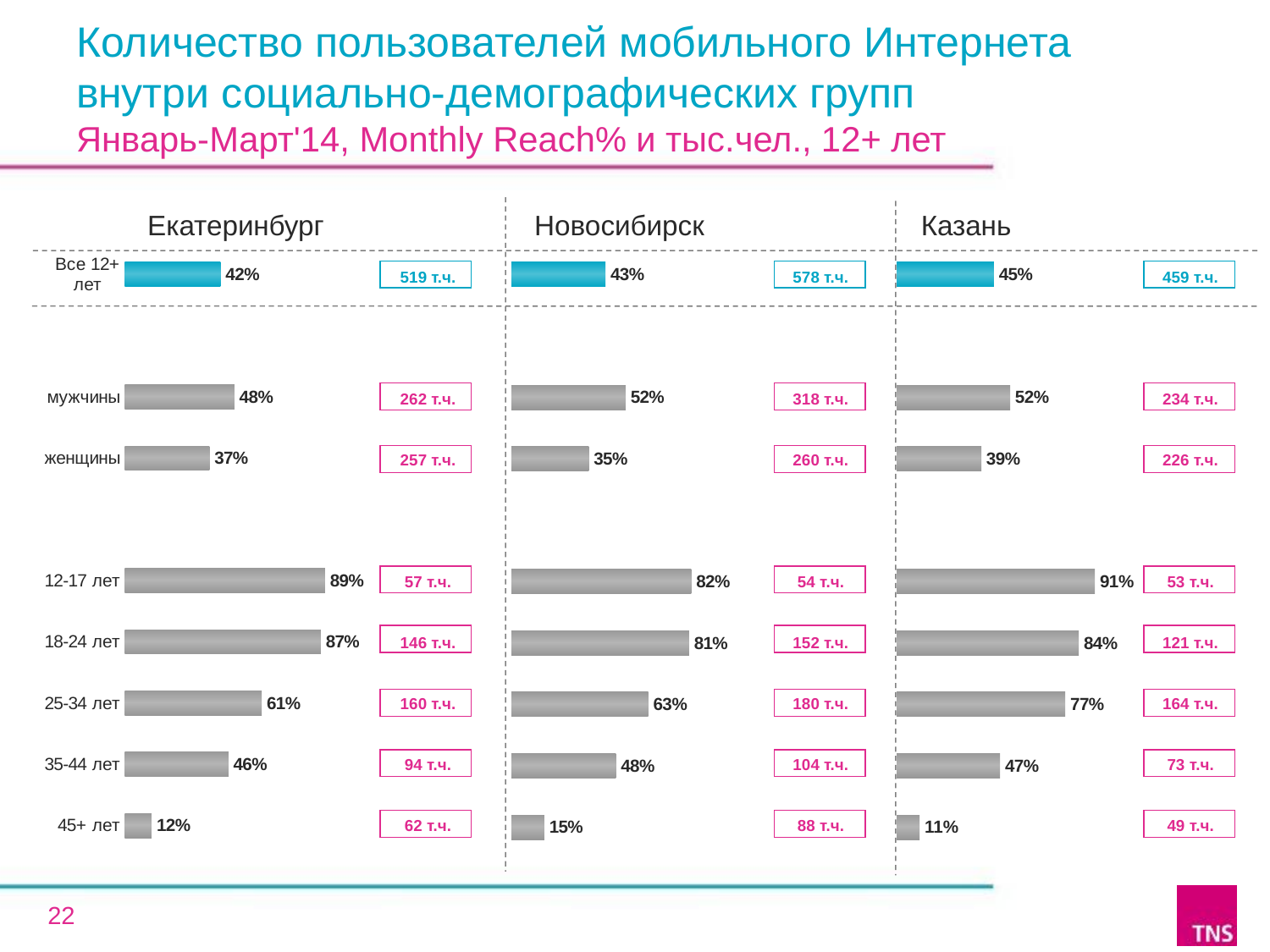

# Количество пользователей мобильного Интернета внутри социально-демографических групп Январь-Март'14, Monthly Reach% и тыс.чел., 12+ лет
Екатеринбург
Новосибирск
Казань

### Chart

| Category | % |
|---|---|
| Все 12+ лет | 42.9 |
|  | None |
| мужчины | 52.1 |
| женщины | 35.3 |
|  | None |
| 12-17 лет | 82.1 |
| 18-24 лет | 81.1 |
| 25-34 лет | 62.5 |
| 35-44 лет | 47.7 |
| 45+ лет | 15.0 |

### Chart

| Category | % |
|---|---|
| Все 12+ лет | 44.6 |
|  | None |
| мужчины | 52.1 |
| женщины | 38.9 |
|  | None |
| 12-17 лет | 91.0 |
| 18-24 лет | 83.6 |
| 25-34 лет | 77.4 |
| 35-44 лет | 47.4 |
| 45+ лет | 10.5 |

### Chart

| Category | % |
|---|---|
| Все 12+ лет | 42.3 |
|  | None |
| мужчины | 48.4 |
| женщины | 37.4 |
|  | None |
| 12-17 лет | 88.5 |
| 18-24 лет | 86.6 |
| 25-34 лет | 60.5 |
| 35-44 лет | 45.8 |
| 45+ лет | 11.8 |
| 519 т.ч. |
| --- |
|  |
| 262 т.ч. |
| 257 т.ч. |
|  |
| 57 т.ч. |
| 146 т.ч. |
| 160 т.ч. |
| 94 т.ч. |
| 62 т.ч. |
| 578 т.ч. |
| --- |
|  |
| 318 т.ч. |
| 260 т.ч. |
|  |
| 54 т.ч. |
| 152 т.ч. |
| 180 т.ч. |
| 104 т.ч. |
| 88 т.ч. |
| 459 т.ч. |
| --- |
|  |
| 234 т.ч. |
| 226 т.ч. |
|  |
| 53 т.ч. |
| 121 т.ч. |
| 164 т.ч. |
| 73 т.ч. |
| 49 т.ч. |

22